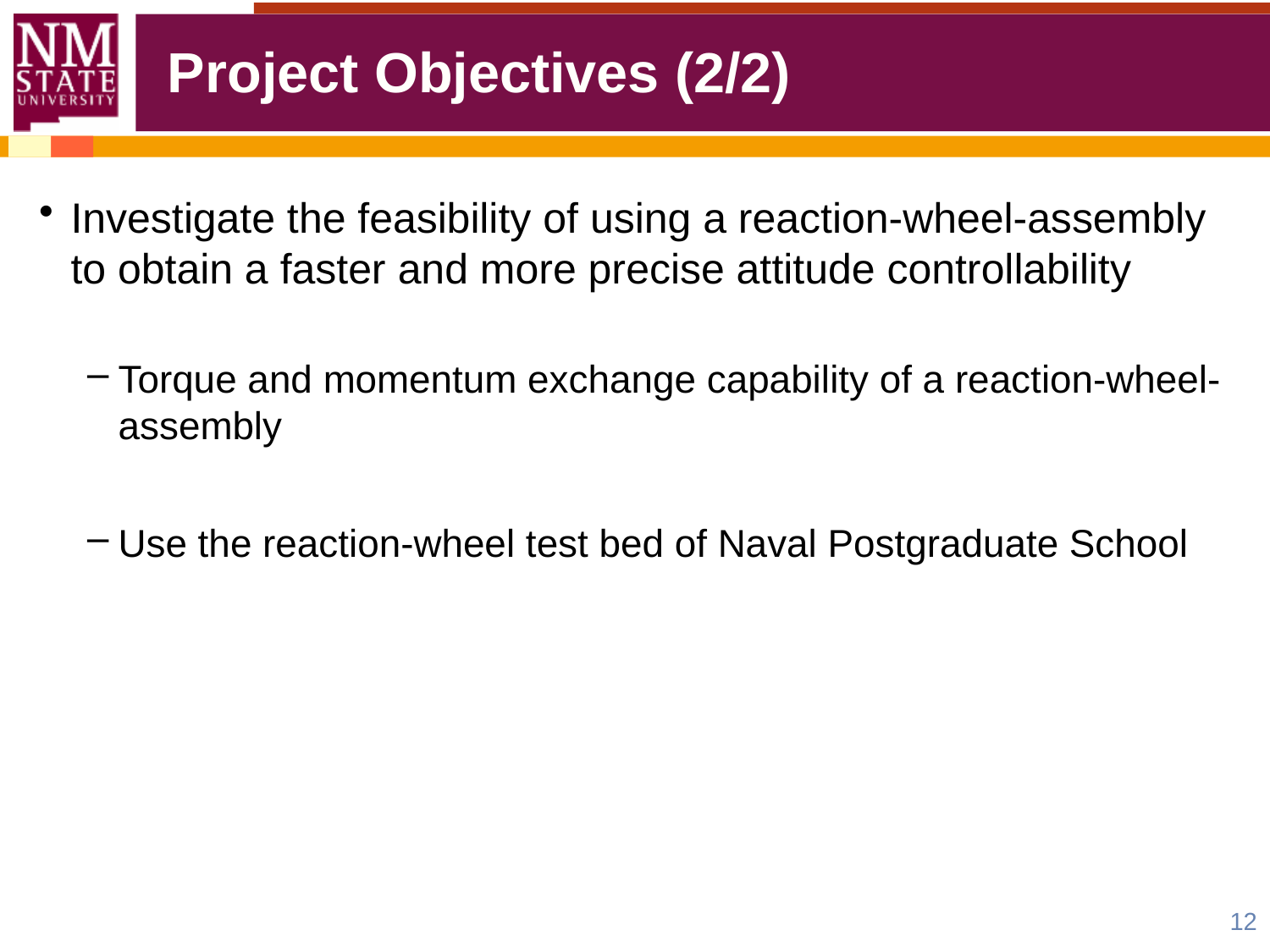

# Project Objectives (2/2)
Investigate the feasibility of using a reaction-wheel-assembly to obtain a faster and more precise attitude controllability

Torque and momentum exchange capability of a reaction-wheel-assembly

Use the reaction-wheel test bed of Naval Postgraduate School

12